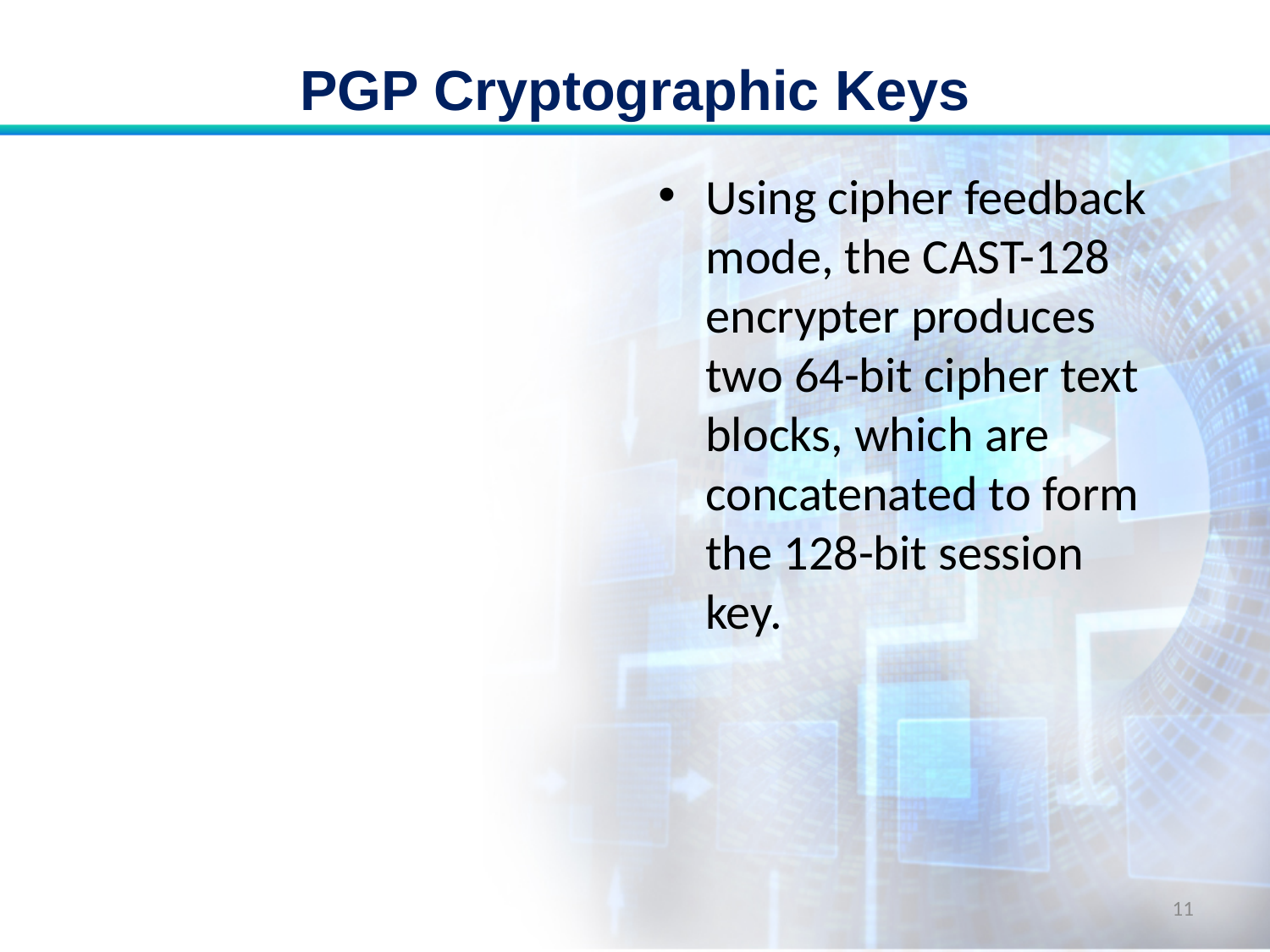

# PGP Cryptographic Keys
Using cipher feedback mode, the CAST-128 encrypter produces two 64-bit cipher text blocks, which are concatenated to form the 128-bit session key.
11